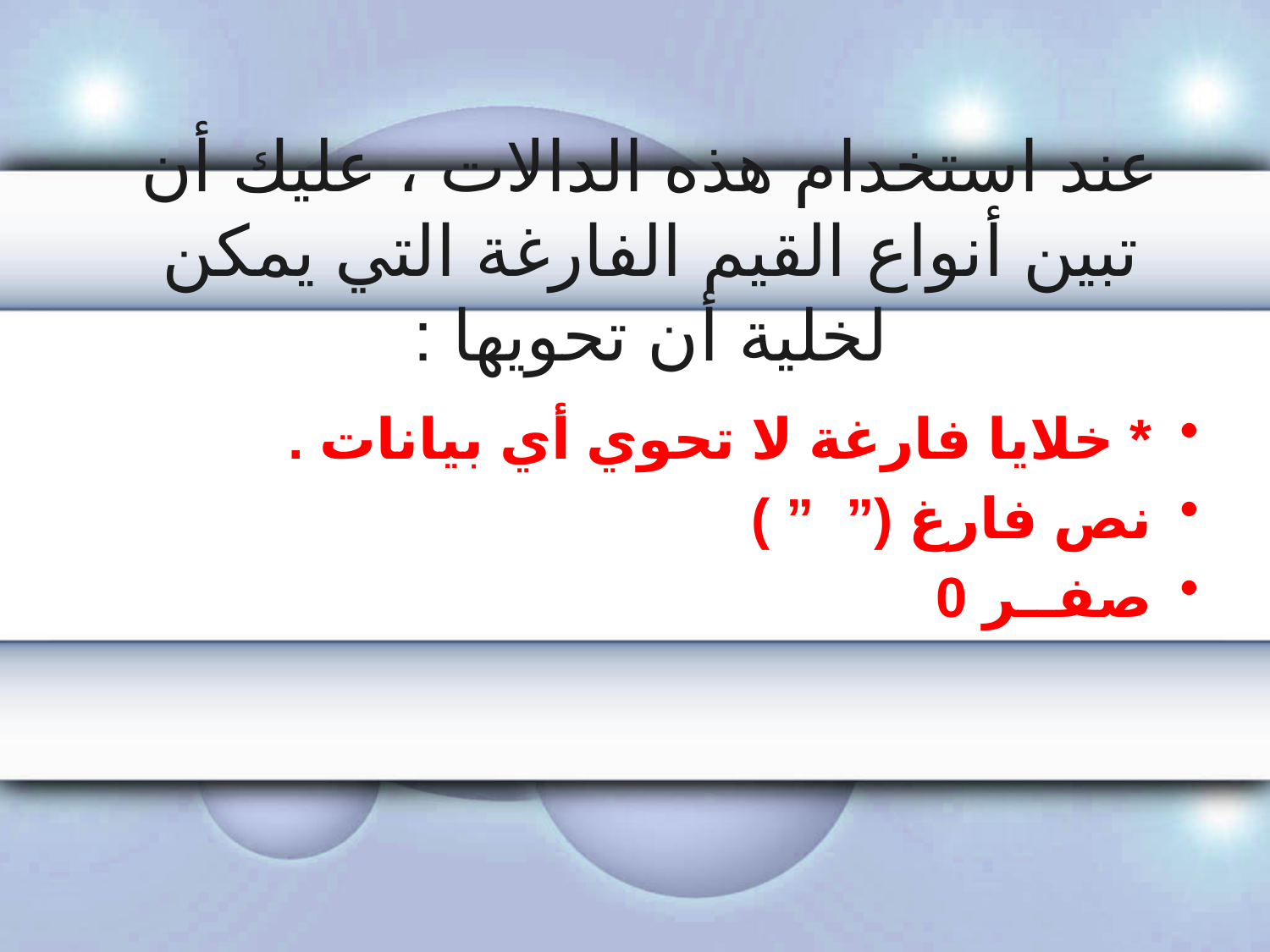

# عند استخدام هذه الدالات ، عليك أن تبين أنواع القيم الفارغة التي يمكن لخلية أن تحويها :
* خلايا فارغة لا تحوي أي بيانات .
نص فارغ (”  ” )
صفــر 0